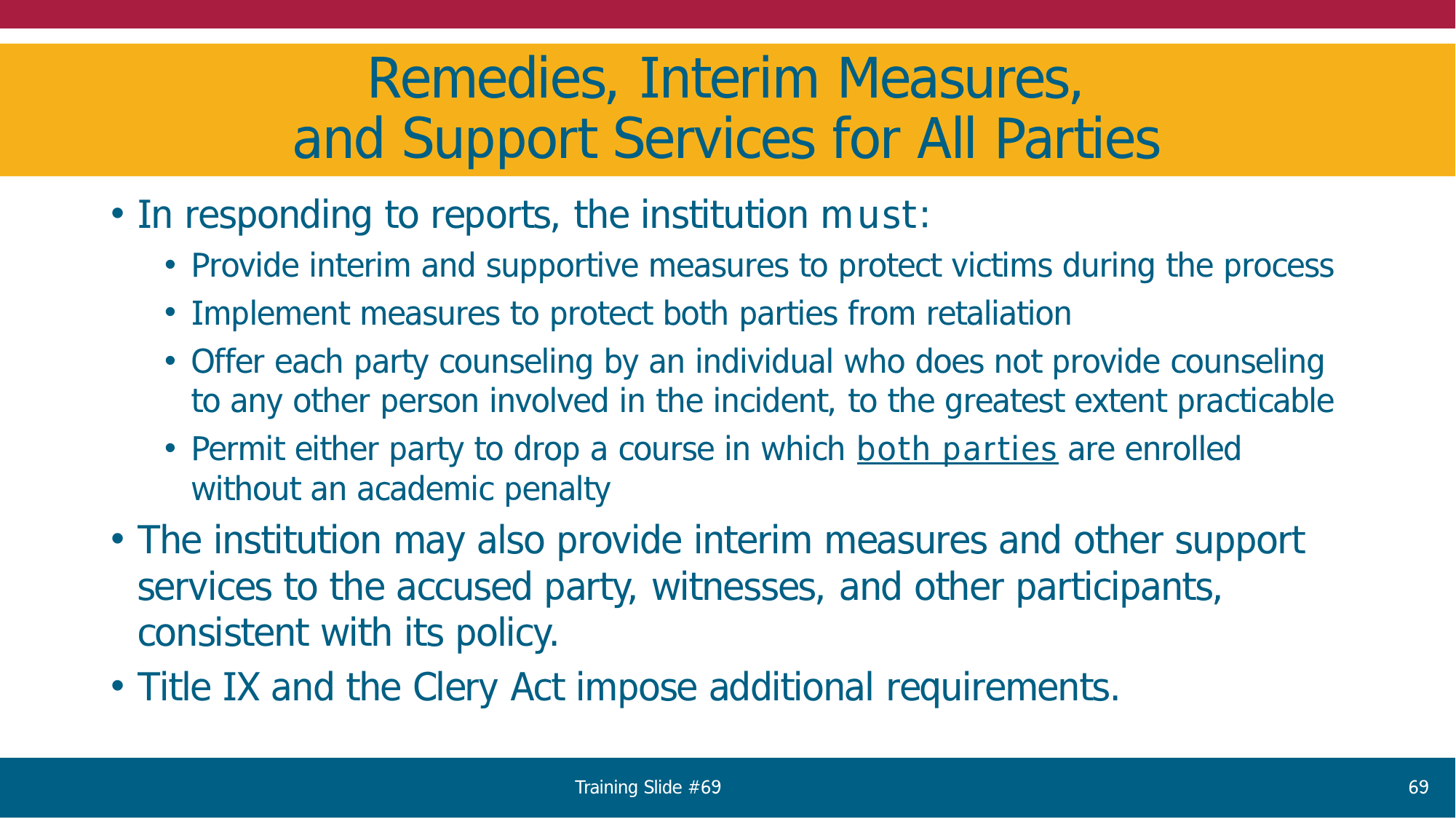

# Remedies, Interim Measures, and Support Services for All Parties
In responding to reports, the institution must:
Provide interim and supportive measures to protect victims during the process
Implement measures to protect both parties from retaliation
Offer each party counseling by an individual who does not provide counseling to any other person involved in the incident, to the greatest extent practicable
Permit either party to drop a course in which both parties are enrolled without an academic penalty
The institution may also provide interim measures and other support services to the accused party, witnesses, and other participants, consistent with its policy.
Title IX and the Clery Act impose additional requirements.
Training Slide #69
69